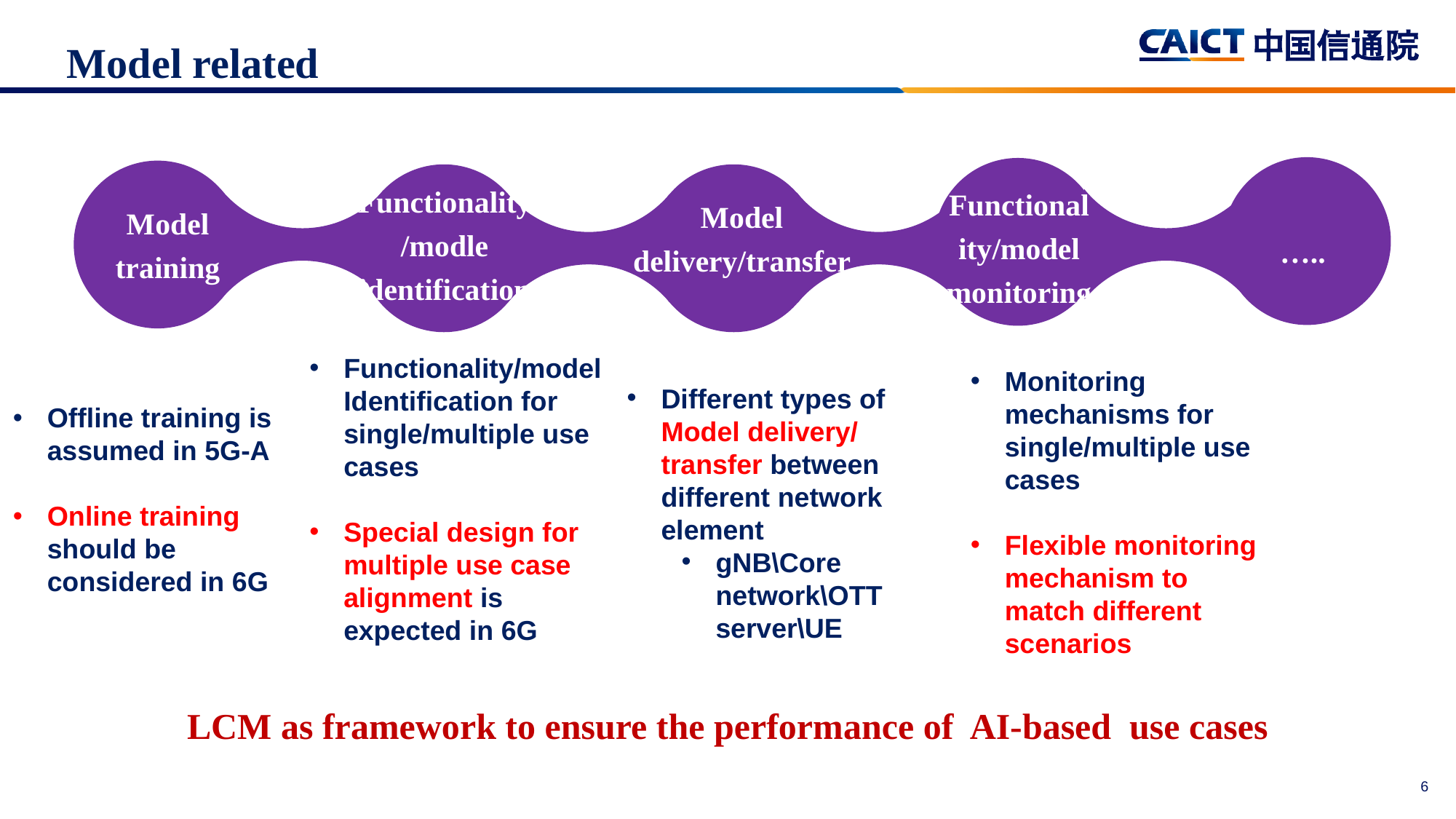

Model related

Functionality/modle identification
Functionality/model monitoring
Model delivery/transfer

Model training
…..
Functionality/model Identification for single/multiple use cases

Special design for multiple use case alignment is expected in 6G
Monitoring mechanisms for single/multiple use cases

Flexible monitoring mechanism to match different scenarios
Different types of Model delivery/ transfer between different network element
gNB\Core network\OTT server\UE

Offline training is assumed in 5G-A

Online training should be considered in 6G
LCM as framework to ensure the performance of  AI-based  use cases